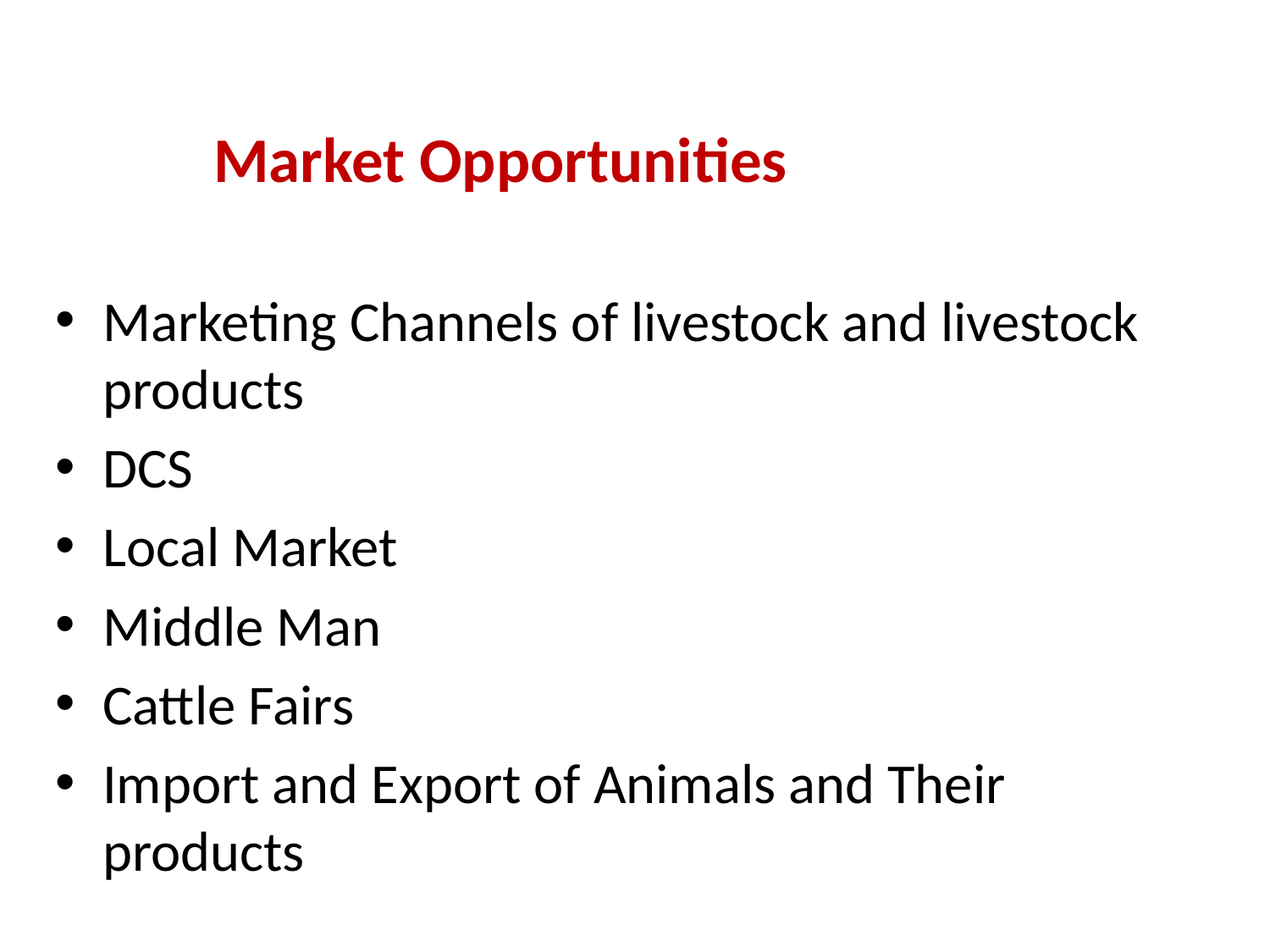

Market Opportunities

Marketing Channels of livestock and livestock products
DCS
Local Market
Middle Man
Cattle Fairs
Import and Export of Animals and Their products